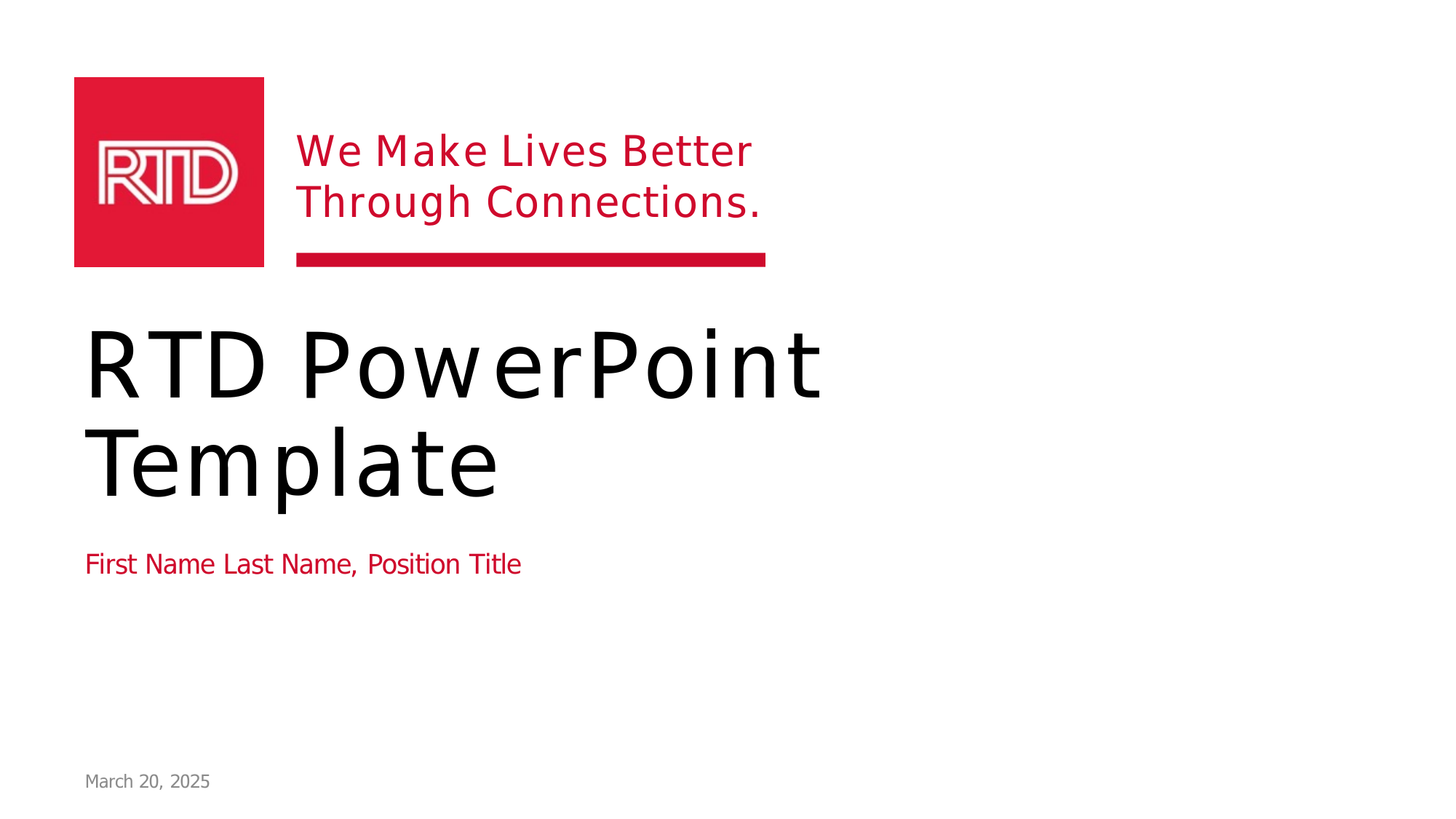

# RTD PowerPoint Template
First Name Last Name, Position Title
March 20, 2025